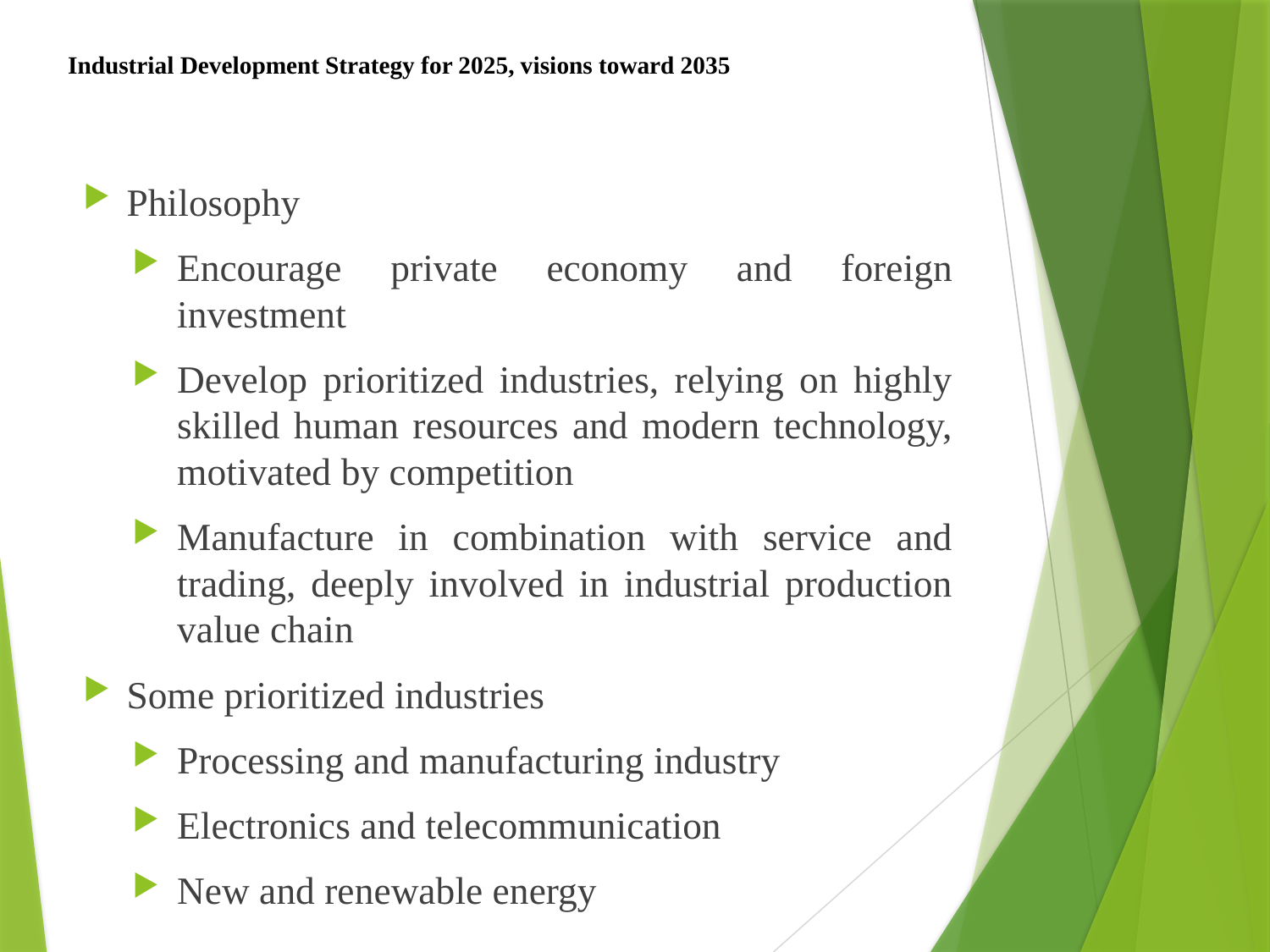

# Industrial Development Strategy for 2025, visions toward 2035
Philosophy
Encourage private economy and foreign investment
Develop prioritized industries, relying on highly skilled human resources and modern technology, motivated by competition
Manufacture in combination with service and trading, deeply involved in industrial production value chain
Some prioritized industries
Processing and manufacturing industry
Electronics and telecommunication
New and renewable energy